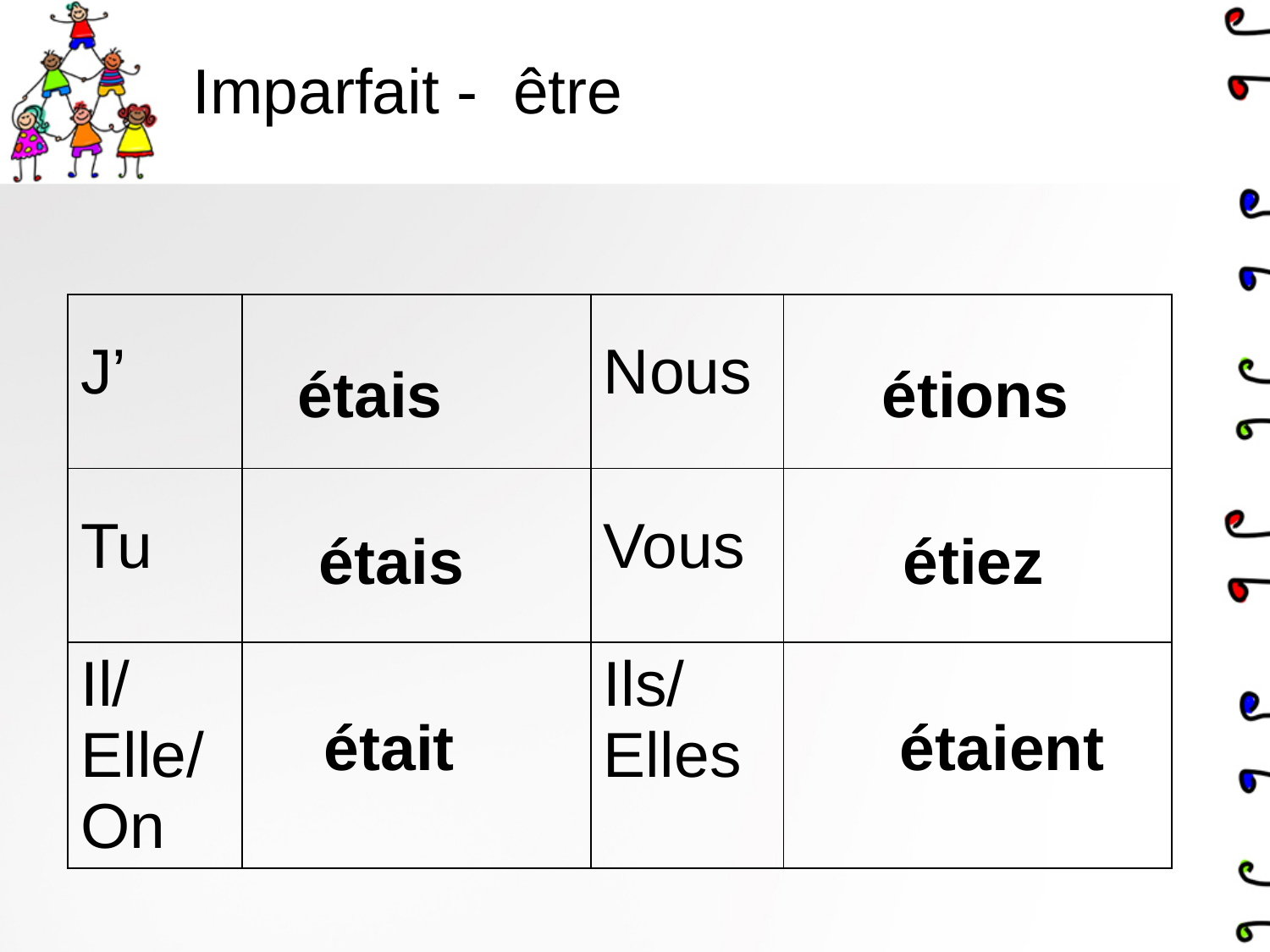

# Imparfait -  être

| J’ |  | Nous |  |
| --- | --- | --- | --- |
| Tu |  | Vous |  |
| Il/ Elle/ On |  | Ils/ Elles |  |
étais
étions
étais
étiez
était
étaient